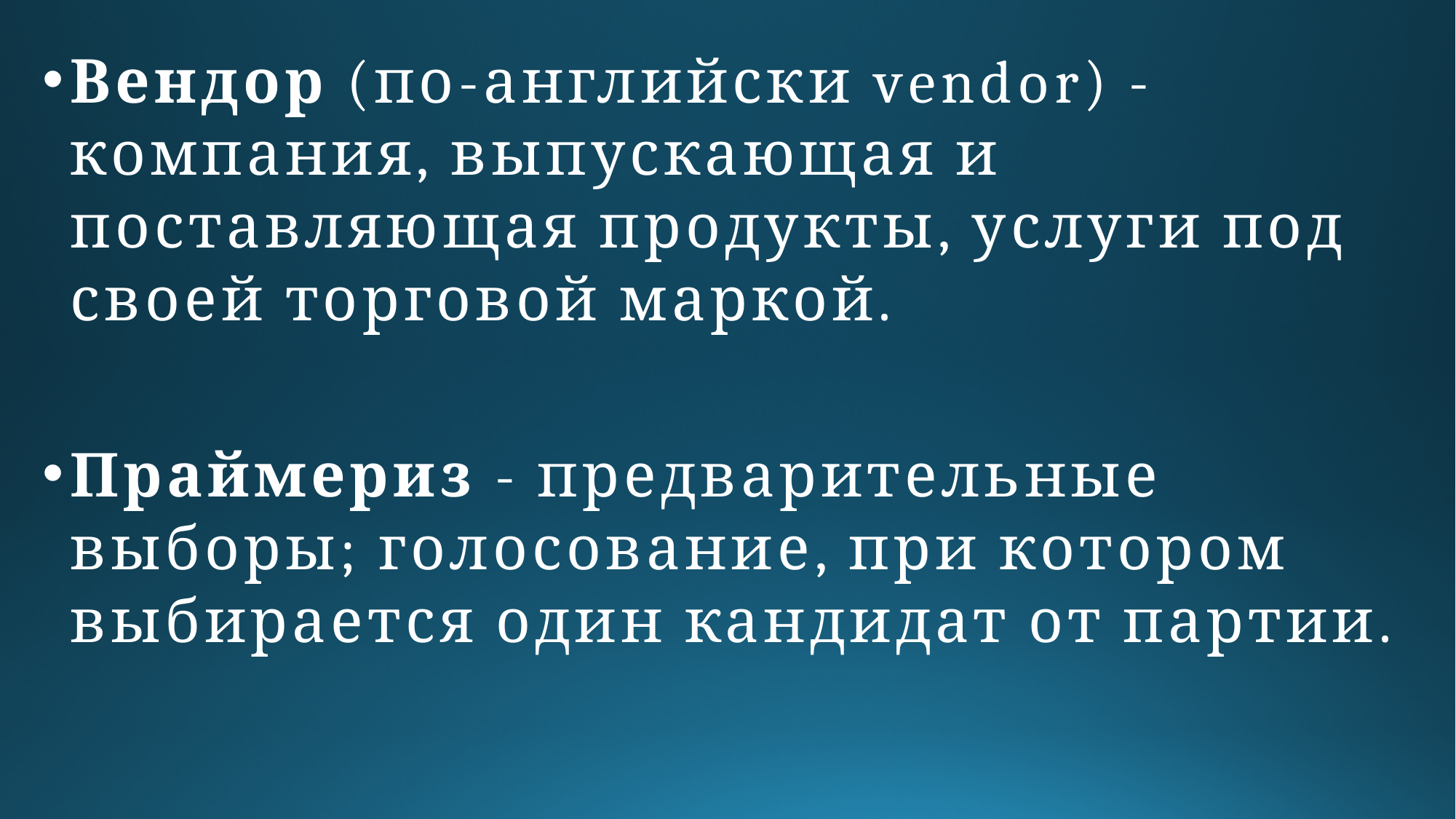

Вендор (по-английски vendor) - компания, выпускающая и поставляющая продукты, услуги под своей торговой маркой.

Праймериз - предварительные выборы; голосование, при котором выбирается один кандидат от партии.